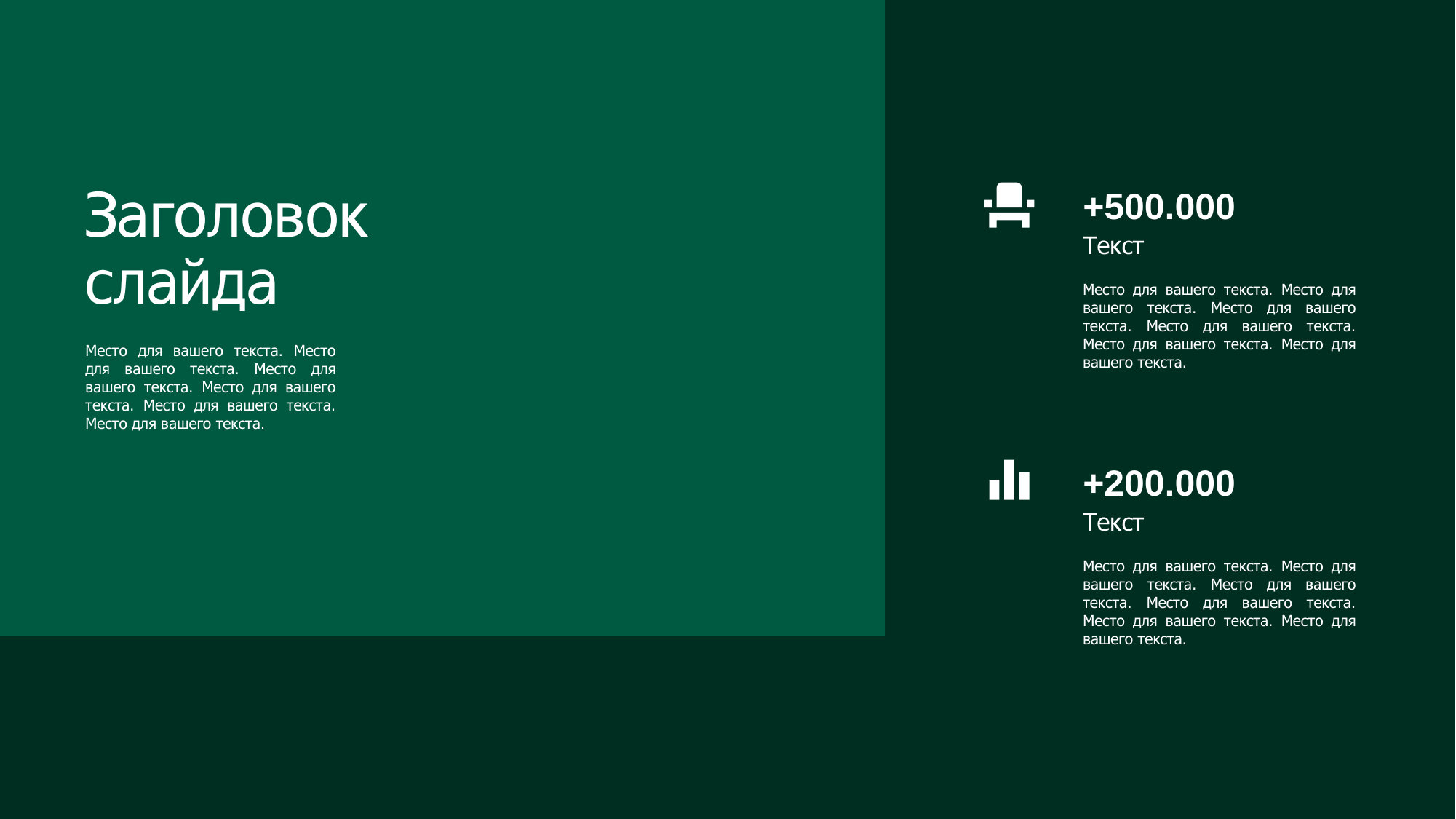

Заголовок слайда

+500.000
Текст
Место для вашего текста. Место для вашего текста. Место для вашего текста. Место для вашего текста. Место для вашего текста. Место для вашего текста.
Место для вашего текста. Место для вашего текста. Место для вашего текста. Место для вашего текста. Место для вашего текста. Место для вашего текста.

+200.000
Текст
Место для вашего текста. Место для вашего текста. Место для вашего текста. Место для вашего текста. Место для вашего текста. Место для вашего текста.